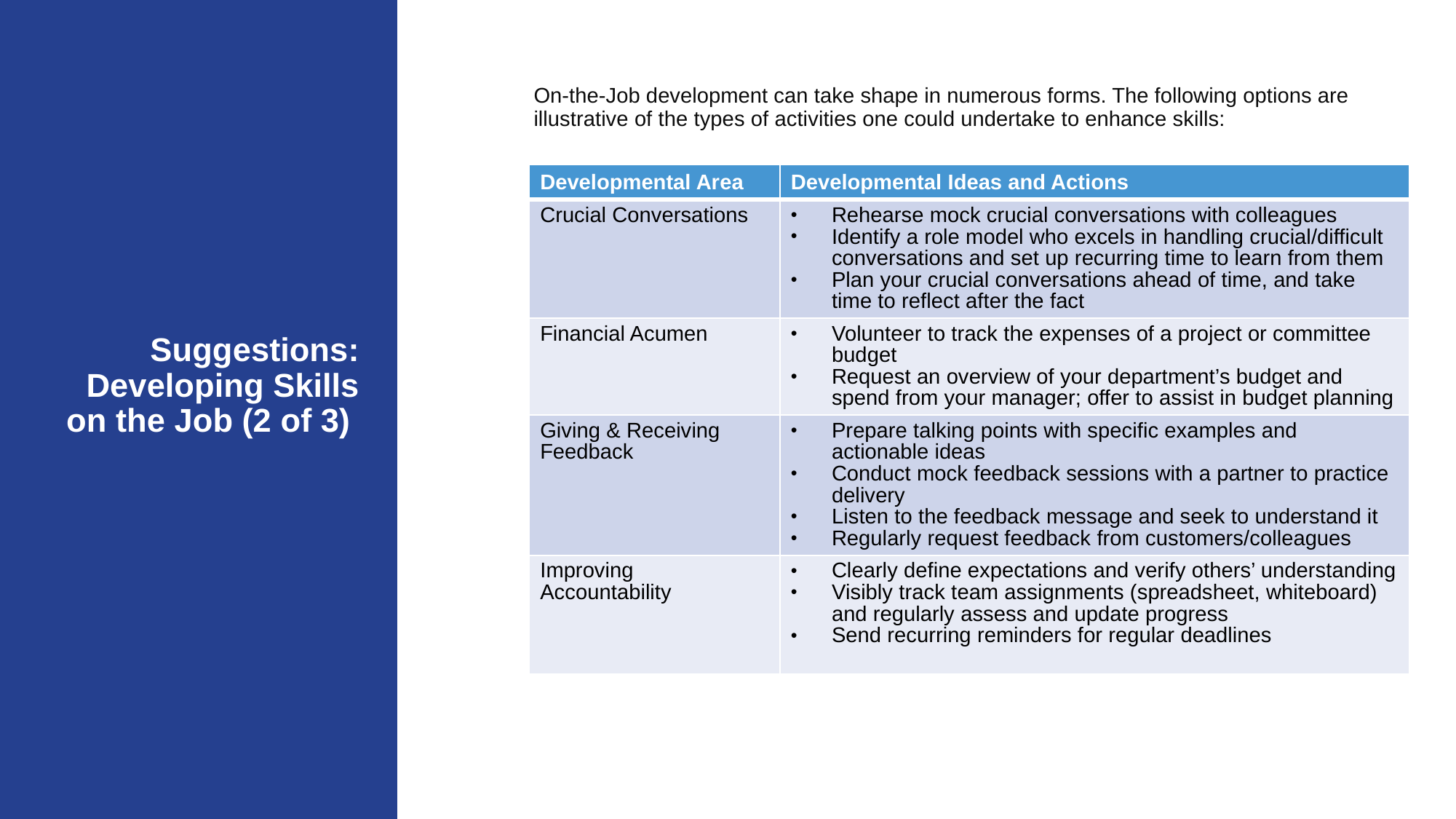

On-the-Job development can take shape in numerous forms. The following options are illustrative of the types of activities one could undertake to enhance skills:
| Developmental Area | Developmental Ideas and Actions |
| --- | --- |
| Crucial Conversations | Rehearse mock crucial conversations with colleagues Identify a role model who excels in handling crucial/difficult conversations and set up recurring time to learn from them Plan your crucial conversations ahead of time, and take time to reflect after the fact |
| Financial Acumen | Volunteer to track the expenses of a project or committee budget Request an overview of your department’s budget and spend from your manager; offer to assist in budget planning |
| Giving & Receiving Feedback | Prepare talking points with specific examples and actionable ideas Conduct mock feedback sessions with a partner to practice delivery Listen to the feedback message and seek to understand it Regularly request feedback from customers/colleagues |
| Improving Accountability | Clearly define expectations and verify others’ understanding Visibly track team assignments (spreadsheet, whiteboard) and regularly assess and update progress Send recurring reminders for regular deadlines |
# Suggestions: Developing Skills on the Job (2 of 3)